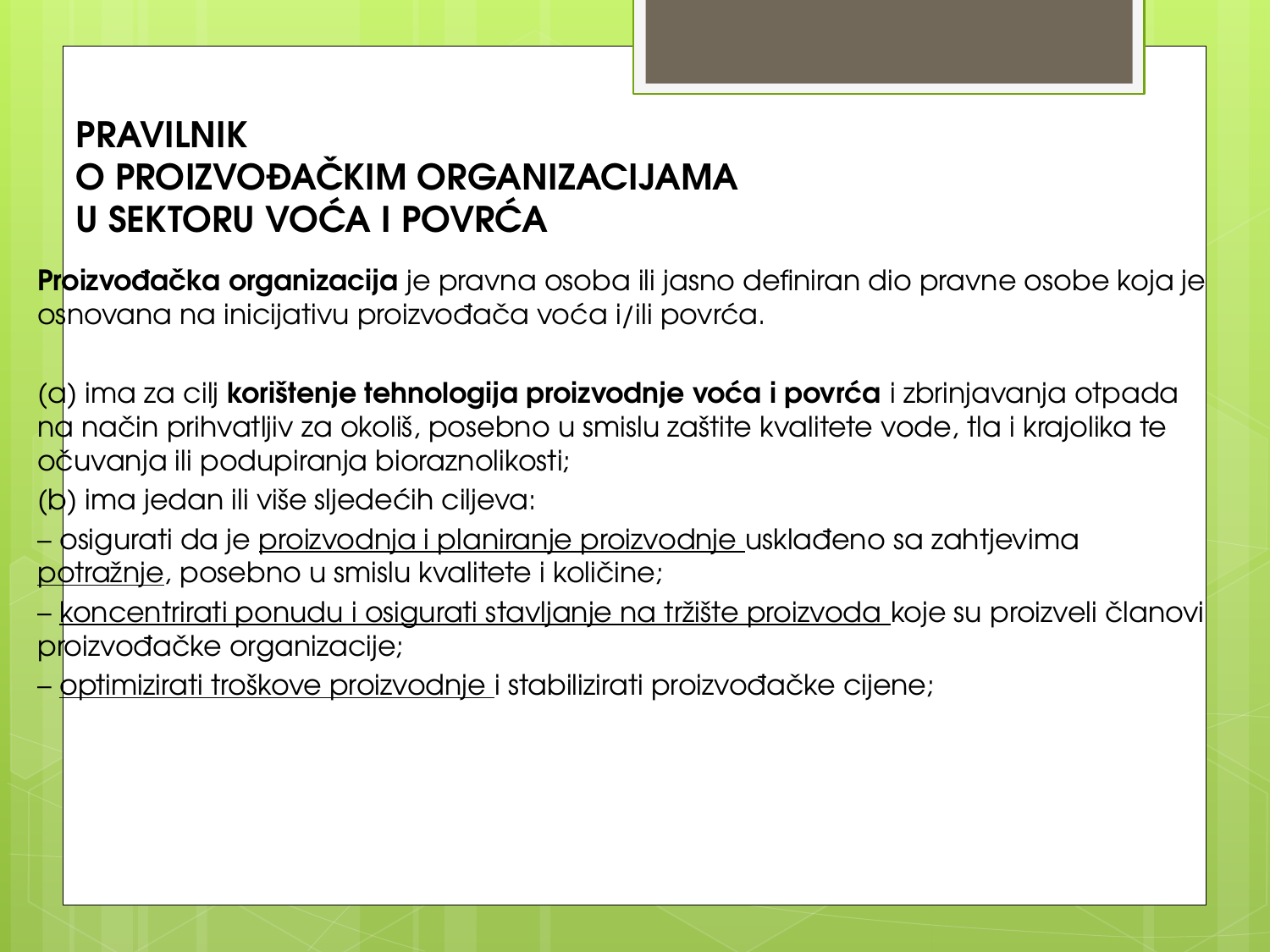

PRAVILNIK
     O PROIZVOĐAČKIM ORGANIZACIJAMA
     U SEKTORU VOĆA I POVRĆA
Proizvođačka organizacija je pravna osoba ili jasno definiran dio pravne osobe koja je osnovana na inicijativu proizvođača voća i/ili povrća.

(a) ima za cilj korištenje tehnologija proizvodnje voća i povrća i zbrinjavanja otpada na način prihvatljiv za okoliš, posebno u smislu zaštite kvalitete vode, tla i krajolika te očuvanja ili podupiranja bioraznolikosti;
(b) ima jedan ili više sljedećih ciljeva:
– osigurati da je proizvodnja i planiranje proizvodnje usklađeno sa zahtjevima potražnje, posebno u smislu kvalitete i količine;
– koncentrirati ponudu i osigurati stavljanje na tržište proizvoda koje su proizveli članovi proizvođačke organizacije;
– optimizirati troškove proizvodnje i stabilizirati proizvođačke cijene;